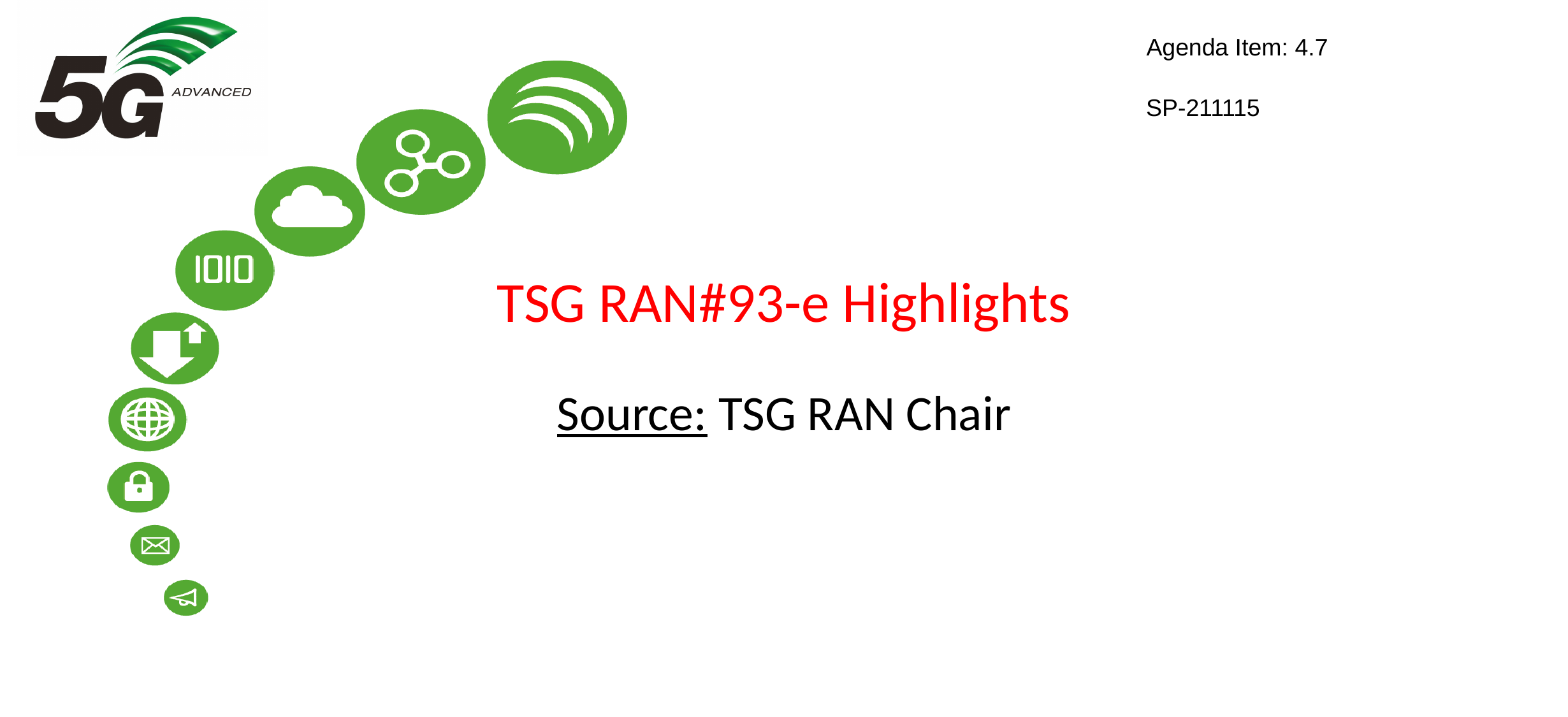

Agenda Item: 4.7
SP-211115
# TSG RAN#93-e Highlights
Source: TSG RAN Chair